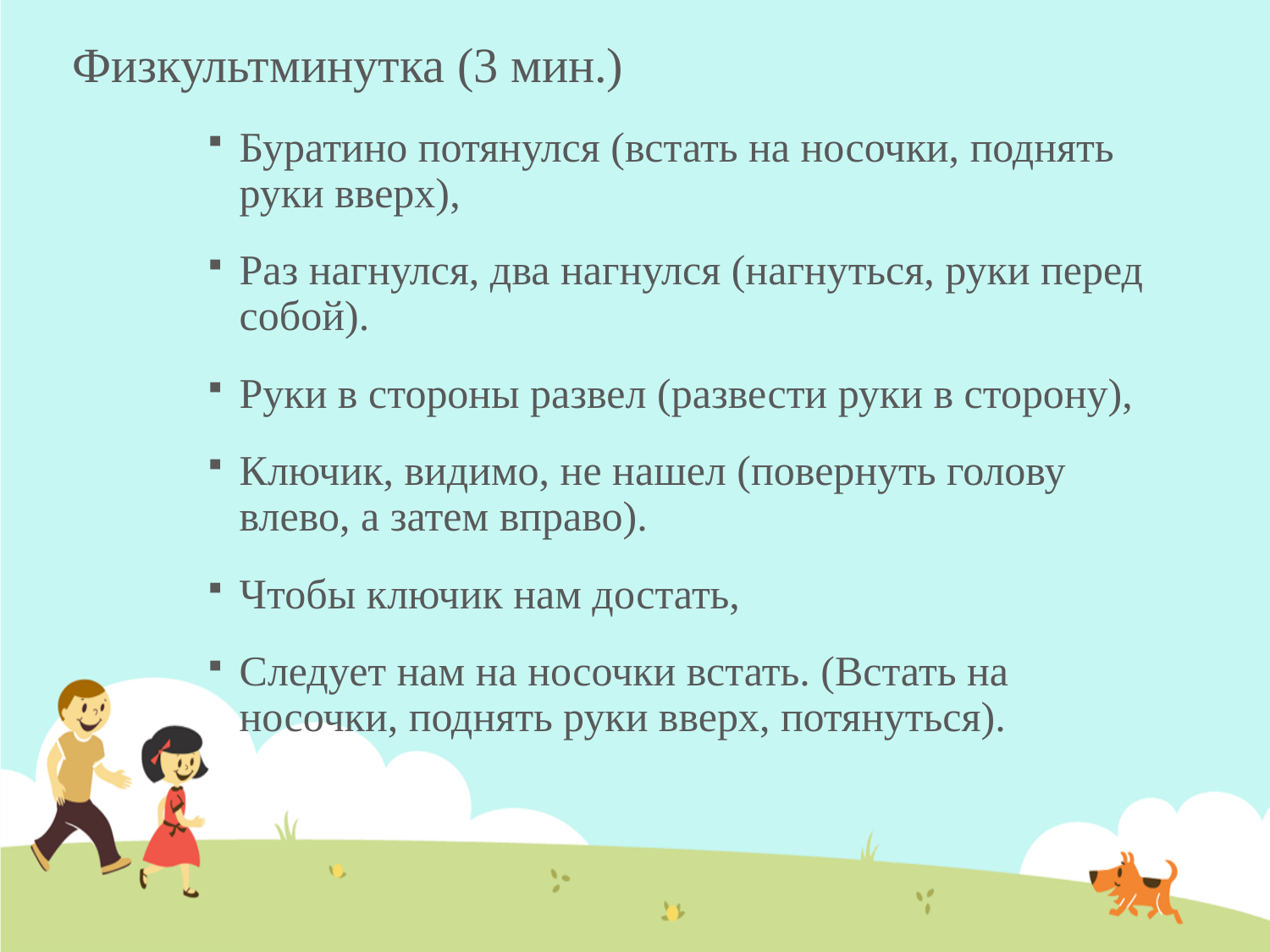

# Физкультминутка (3 мин.)
Буратино потянулся (встать на носочки, поднять руки вверх),
Раз нагнулся, два нагнулся (нагнуться, руки перед собой).
Руки в стороны развел (развести руки в сторону),
Ключик, видимо, не нашел (повернуть голову влево, а затем вправо).
Чтобы ключик нам достать,
Следует нам на носочки встать. (Встать на носочки, поднять руки вверх, потянуться).